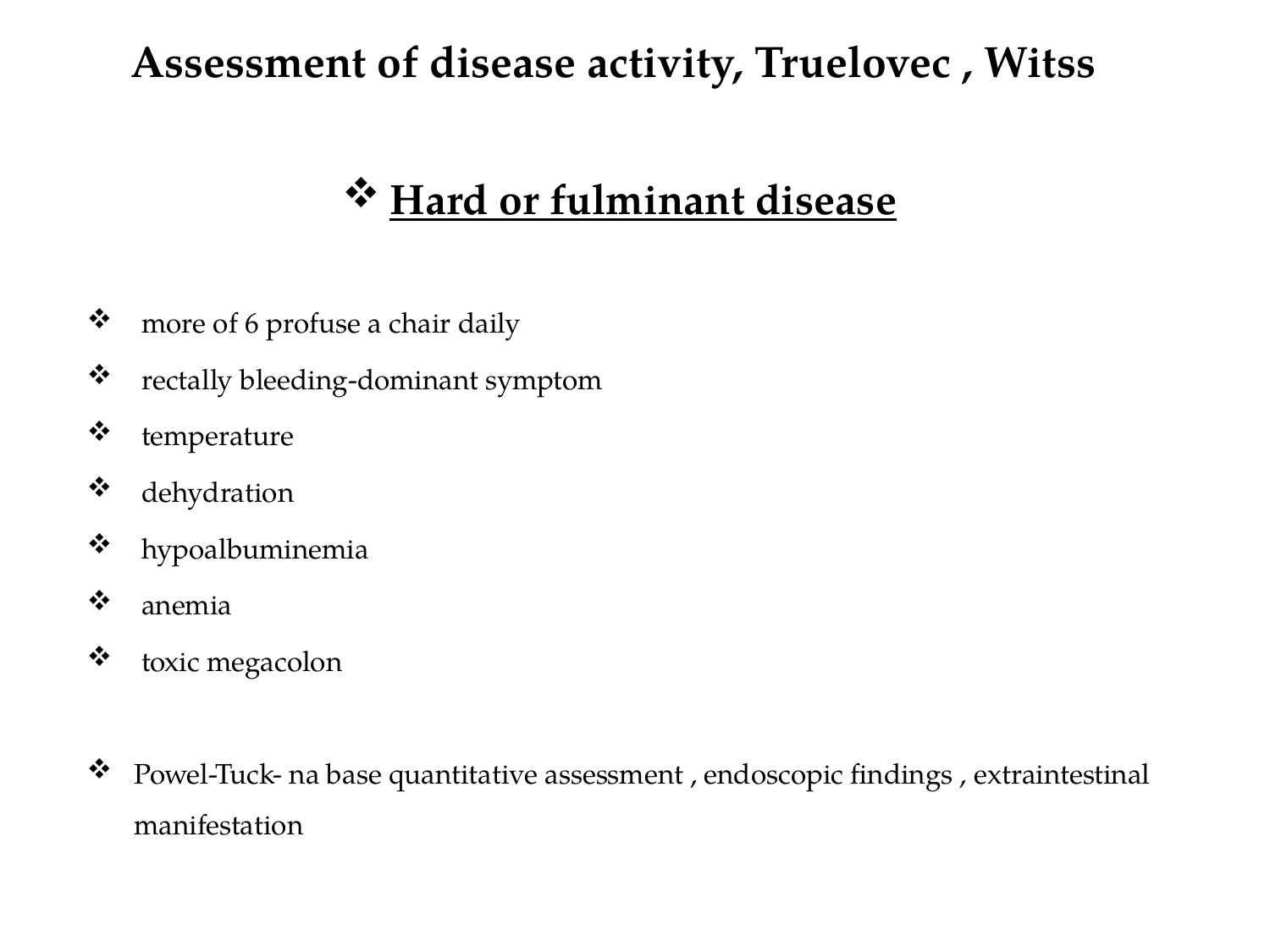

# Assessment of disease activity, Truelovec , Witss
Hard or fulminant disease

 more of 6 profuse a chair daily
 rectally bleeding-dominant symptom
 temperature
 dehydration
 hypoalbuminemia
 anemia
 toxic megacolon

Powel-Tuck- na base quantitative assessment , endoscopic findings , extraintestinal manifestation